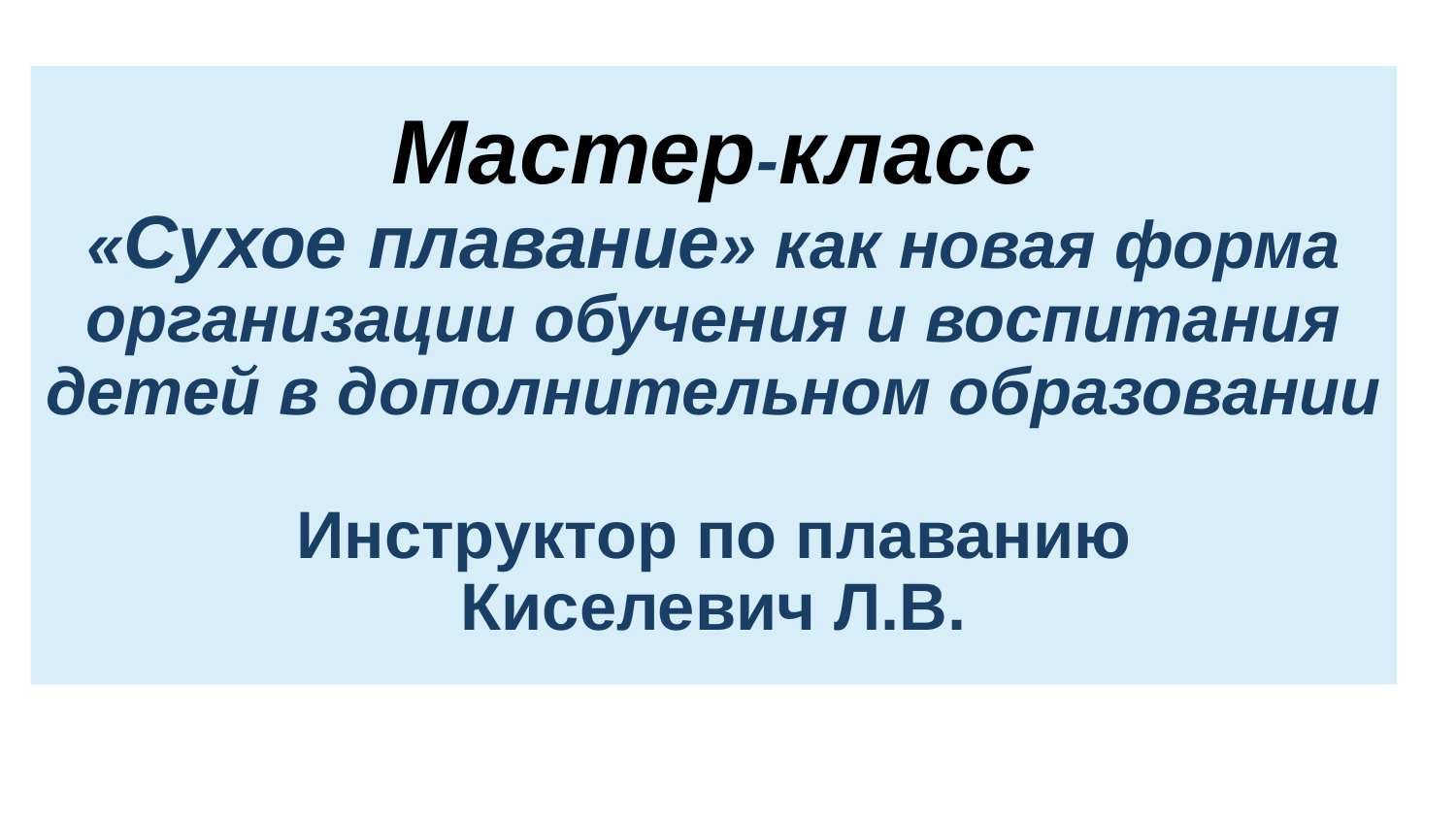

# Мастер-класс
«Сухое плавание» как новая форма организации обучения и воспитания детей в дополнительном образовании

Инструктор по плаванию
Киселевич Л.В.